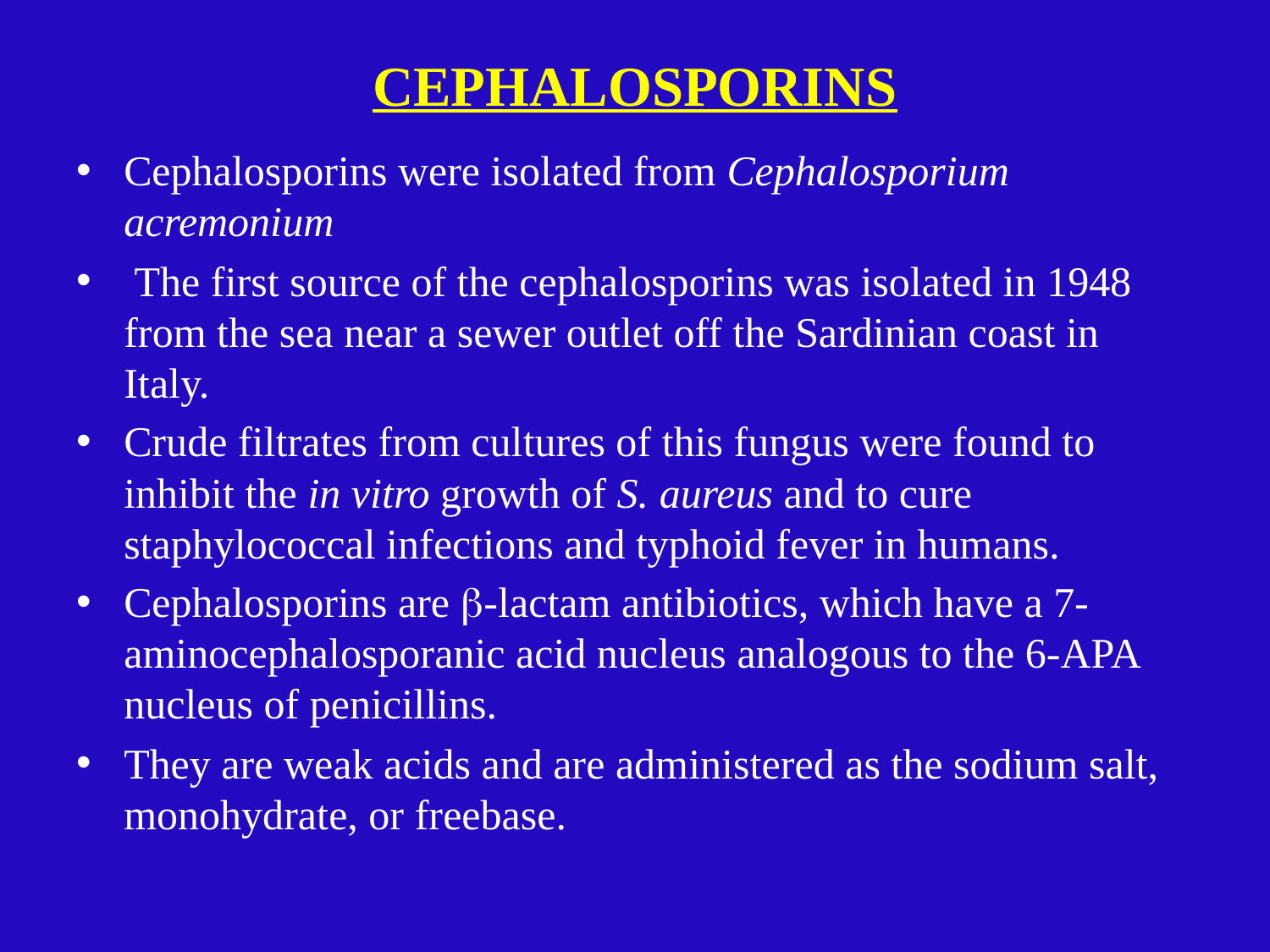

# CEPHALOSPORINS
Cephalosporins were isolated from Cephalosporium acremonium
 The first source of the cephalosporins was isolated in 1948 from the sea near a sewer outlet off the Sardinian coast in Italy.
Crude filtrates from cultures of this fungus were found to inhibit the in vitro growth of S. aureus and to cure staphylococcal infections and typhoid fever in humans.
Cephalosporins are β-lactam antibiotics, which have a 7-aminocephalosporanic acid nucleus analogous to the 6-APA nucleus of penicillins.
They are weak acids and are administered as the sodium salt, monohydrate, or freebase.